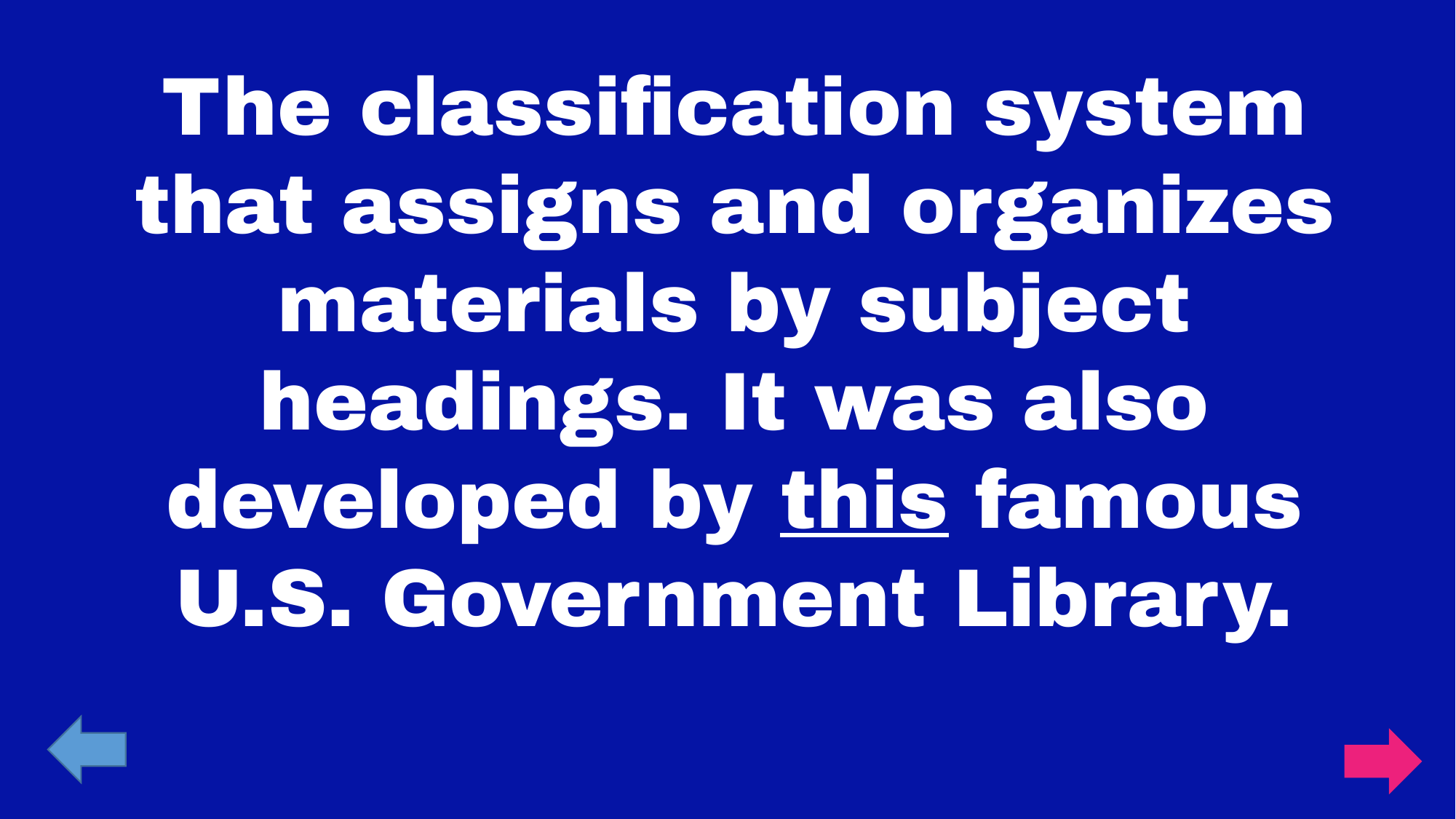

The classification system that assigns and organizes materials by subject headings. It was also developed by this famous U.S. Government Library.